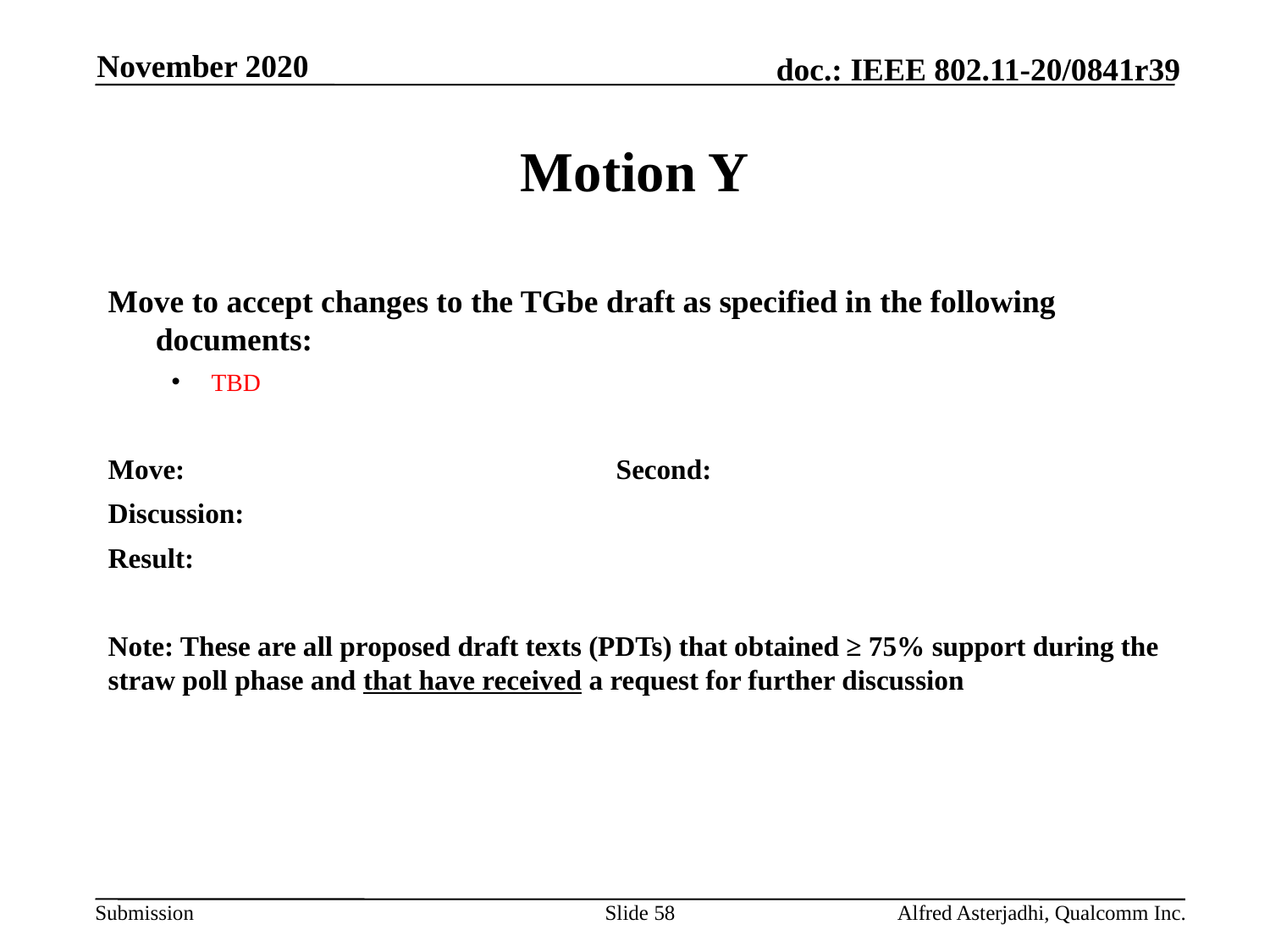

November 2020
# Motion Y
Move to accept changes to the TGbe draft as specified in the following documents:
TBD

Move:				Second:
Discussion:
Result:

Note: These are all proposed draft texts (PDTs) that obtained ≥ 75% support during the straw poll phase and that have received a request for further discussion
Slide 58
Alfred Asterjadhi, Qualcomm Inc.